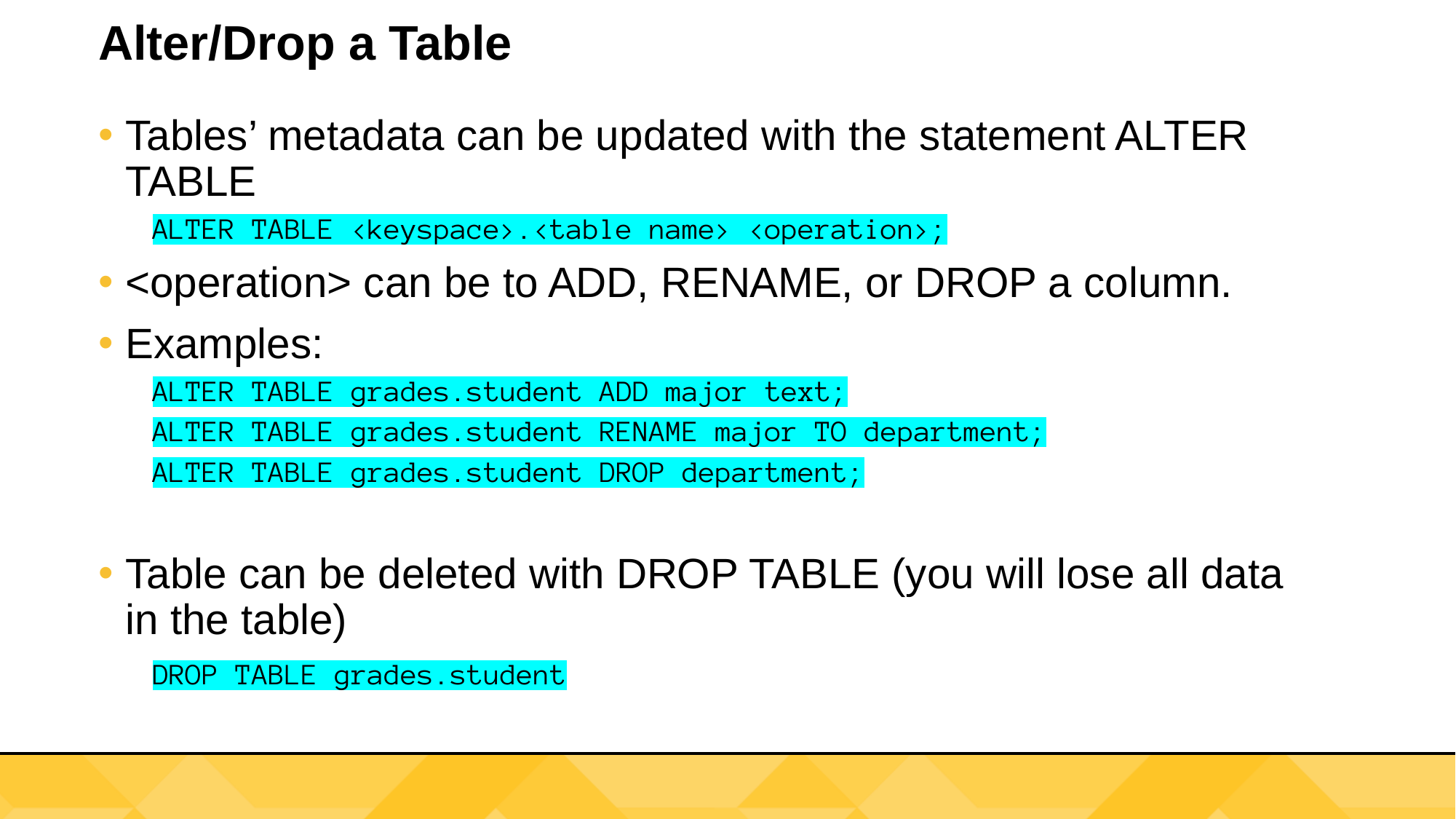

# Alter/Drop a Table
Tables’ metadata can be updated with the statement ALTER TABLE
ALTER TABLE <keyspace>.<table name> <operation>;
<operation> can be to ADD, RENAME, or DROP a column.
Examples:
ALTER TABLE grades.student ADD major text;
ALTER TABLE grades.student RENAME major TO department;
ALTER TABLE grades.student DROP department;

Table can be deleted with DROP TABLE (you will lose all data in the table)
DROP TABLE grades.student